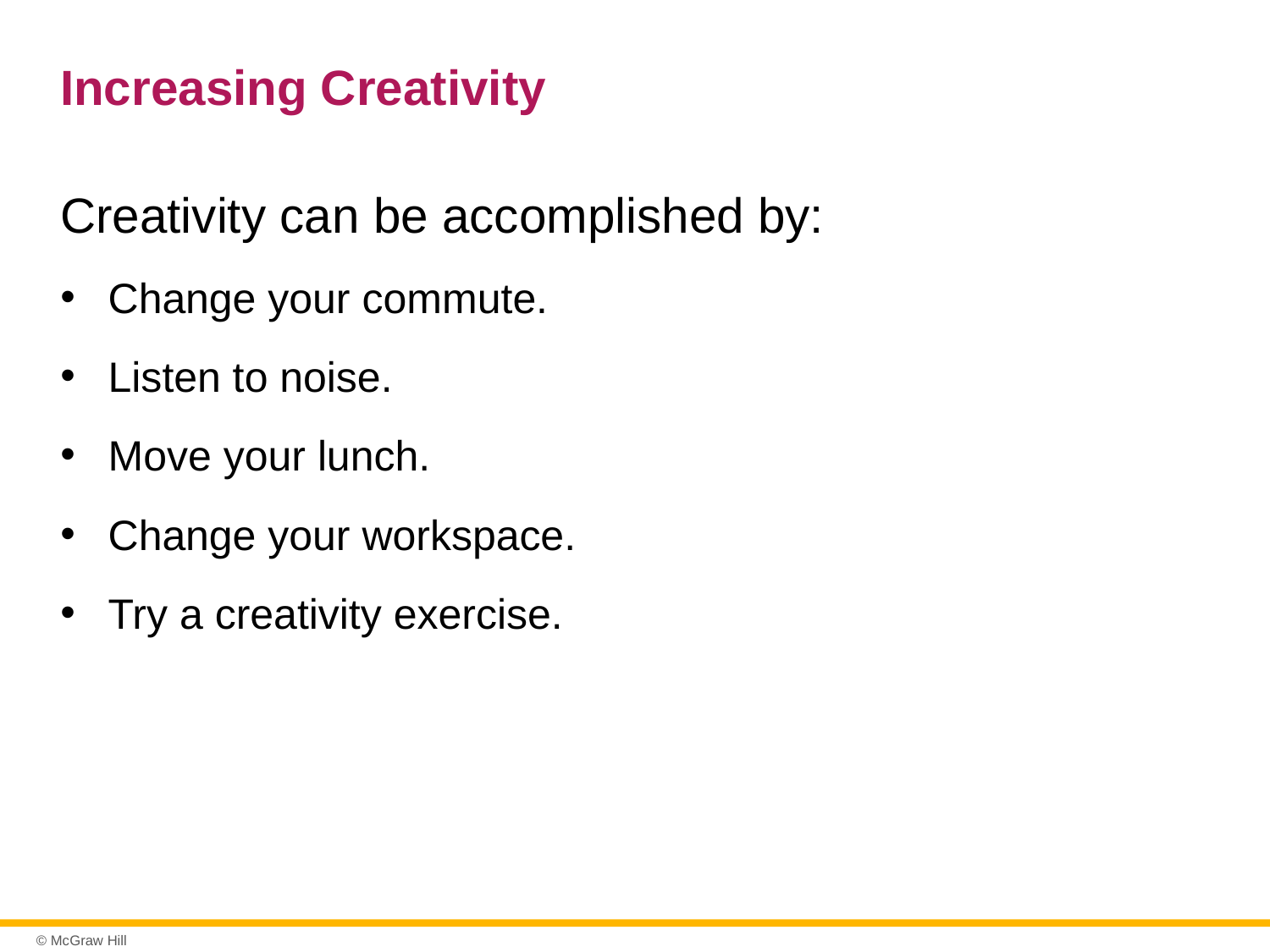

# Increasing Creativity
Creativity can be accomplished by:
Change your commute.
Listen to noise.
Move your lunch.
Change your workspace.
Try a creativity exercise.